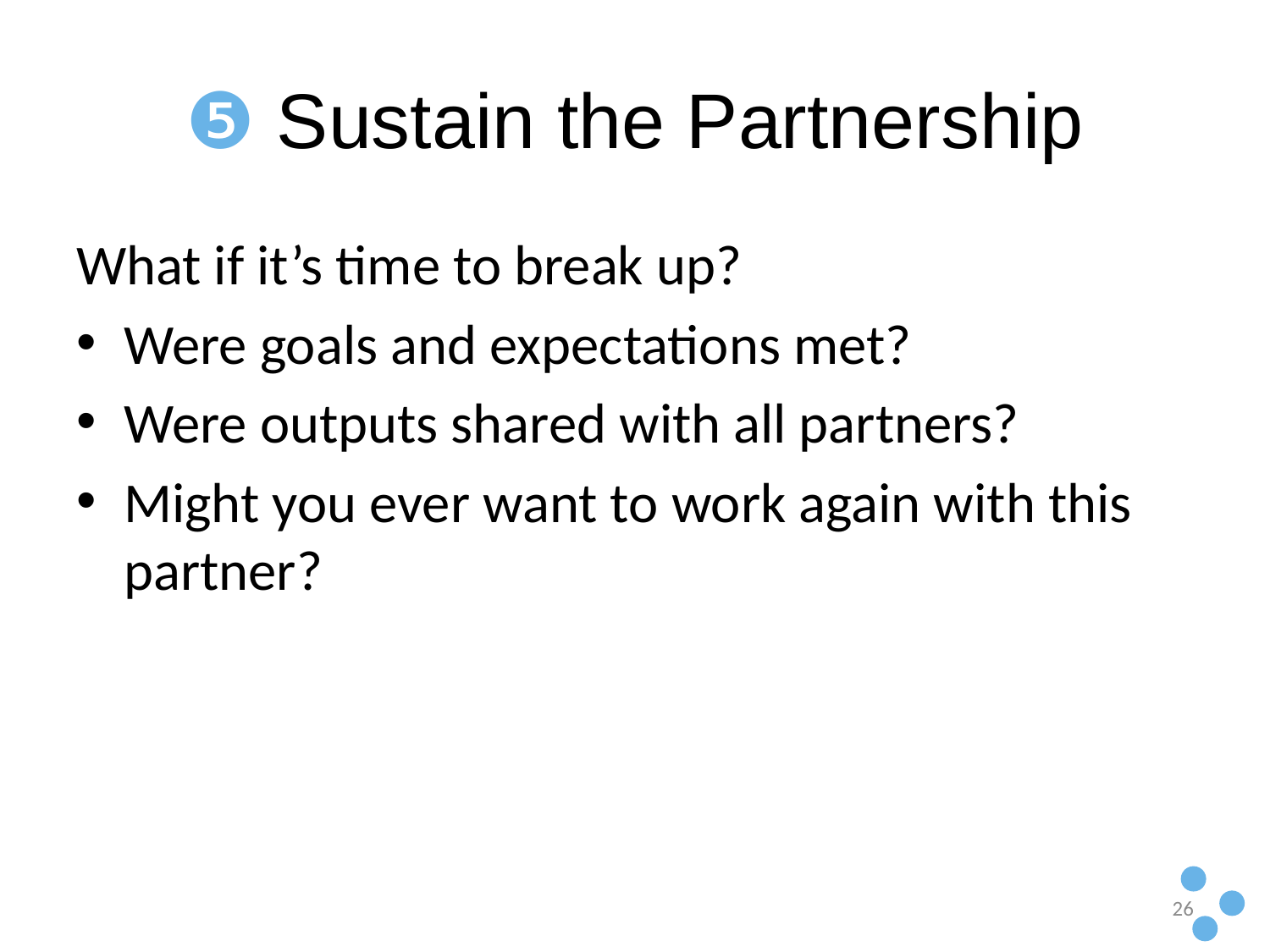

# ❺ Sustain the Partnership
What if it’s time to break up?
Were goals and expectations met?
Were outputs shared with all partners?
Might you ever want to work again with this partner?

26